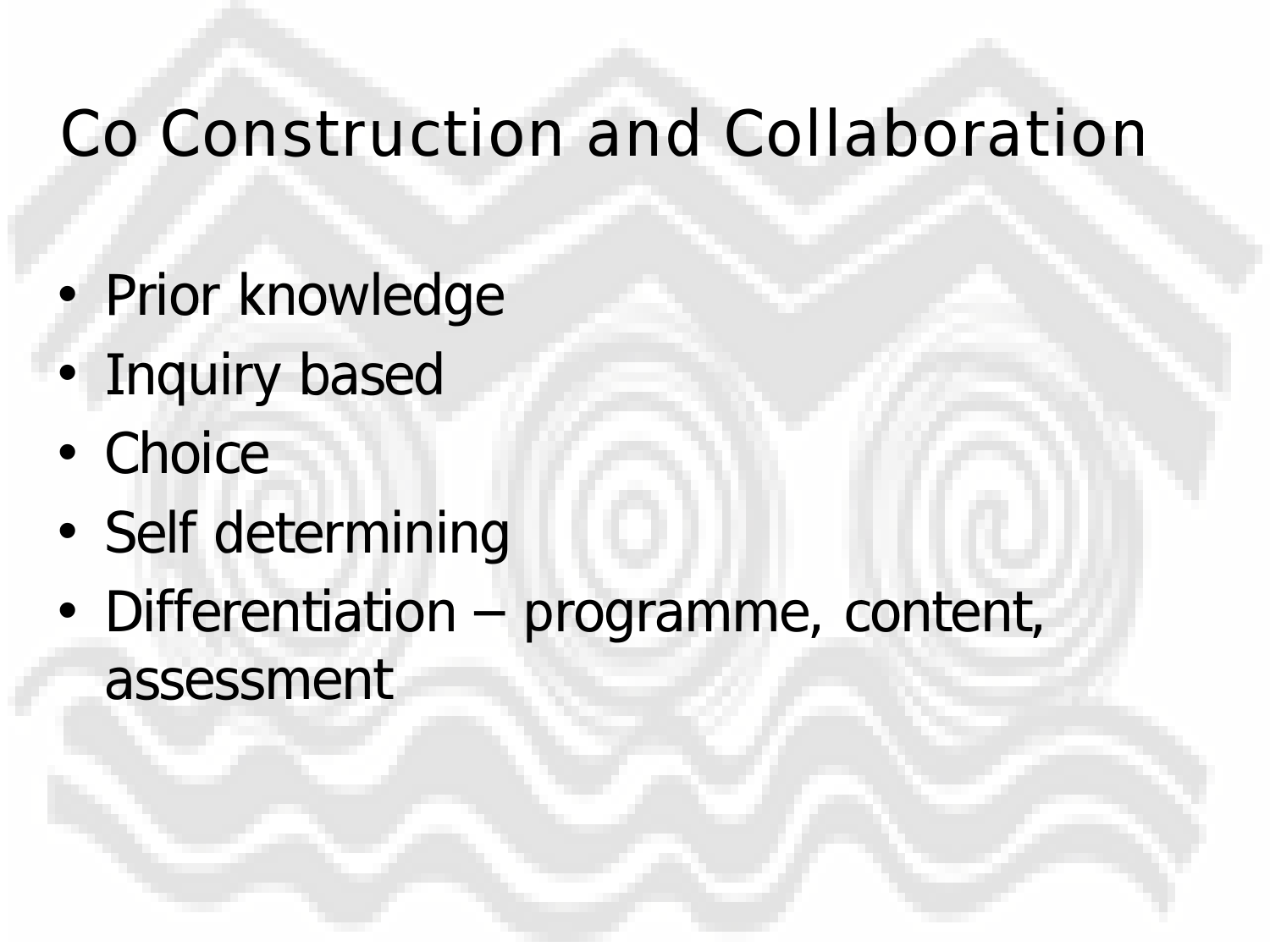

Co Construction and Collaboration

Prior knowledge
Inquiry based
Choice
Self determining
Differentiation – programme, content, assessment